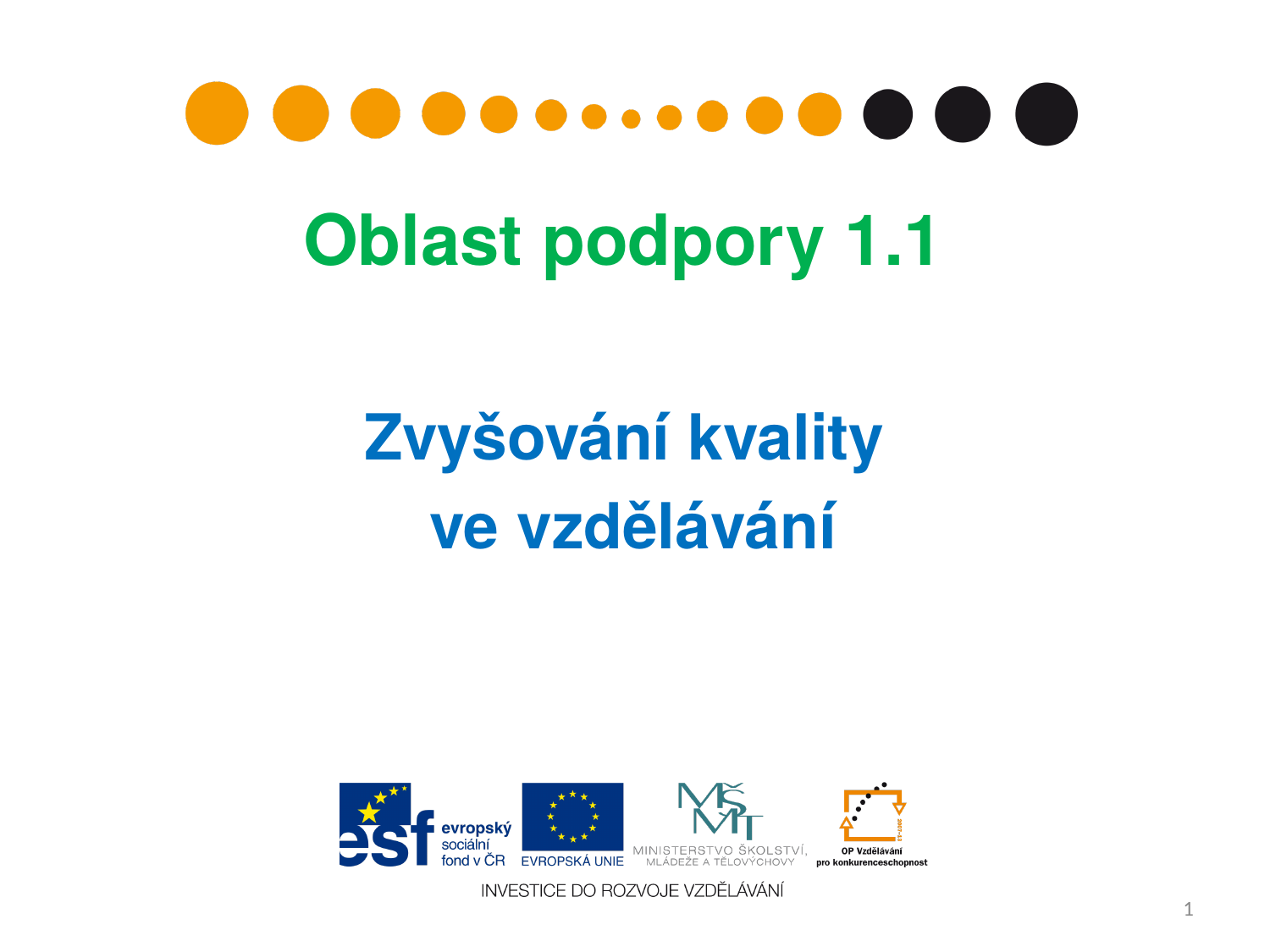

# Oblast podpory 1.1

Zvyšování kvality
ve vzdělávání
1